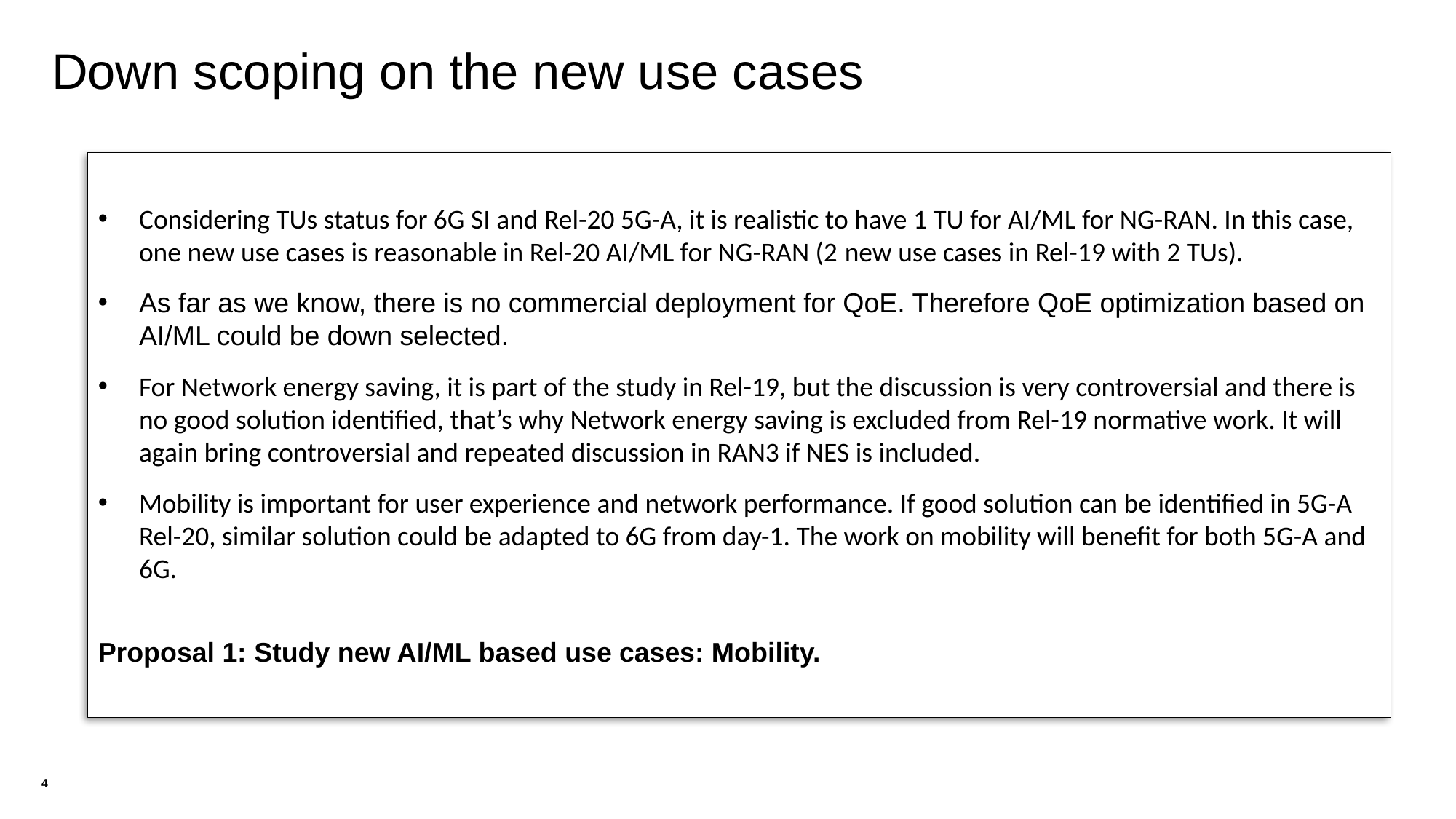

Down scoping on the new use cases
Considering TUs status for 6G SI and Rel-20 5G-A, it is realistic to have 1 TU for AI/ML for NG-RAN. In this case, one new use cases is reasonable in Rel-20 AI/ML for NG-RAN (2 new use cases in Rel-19 with 2 TUs).
As far as we know, there is no commercial deployment for QoE. Therefore QoE optimization based on AI/ML could be down selected.
For Network energy saving, it is part of the study in Rel-19, but the discussion is very controversial and there is no good solution identified, that’s why Network energy saving is excluded from Rel-19 normative work. It will again bring controversial and repeated discussion in RAN3 if NES is included.
Mobility is important for user experience and network performance. If good solution can be identified in 5G-A Rel-20, similar solution could be adapted to 6G from day-1. The work on mobility will benefit for both 5G-A and 6G.

Proposal 1: Study new AI/ML based use cases: Mobility.